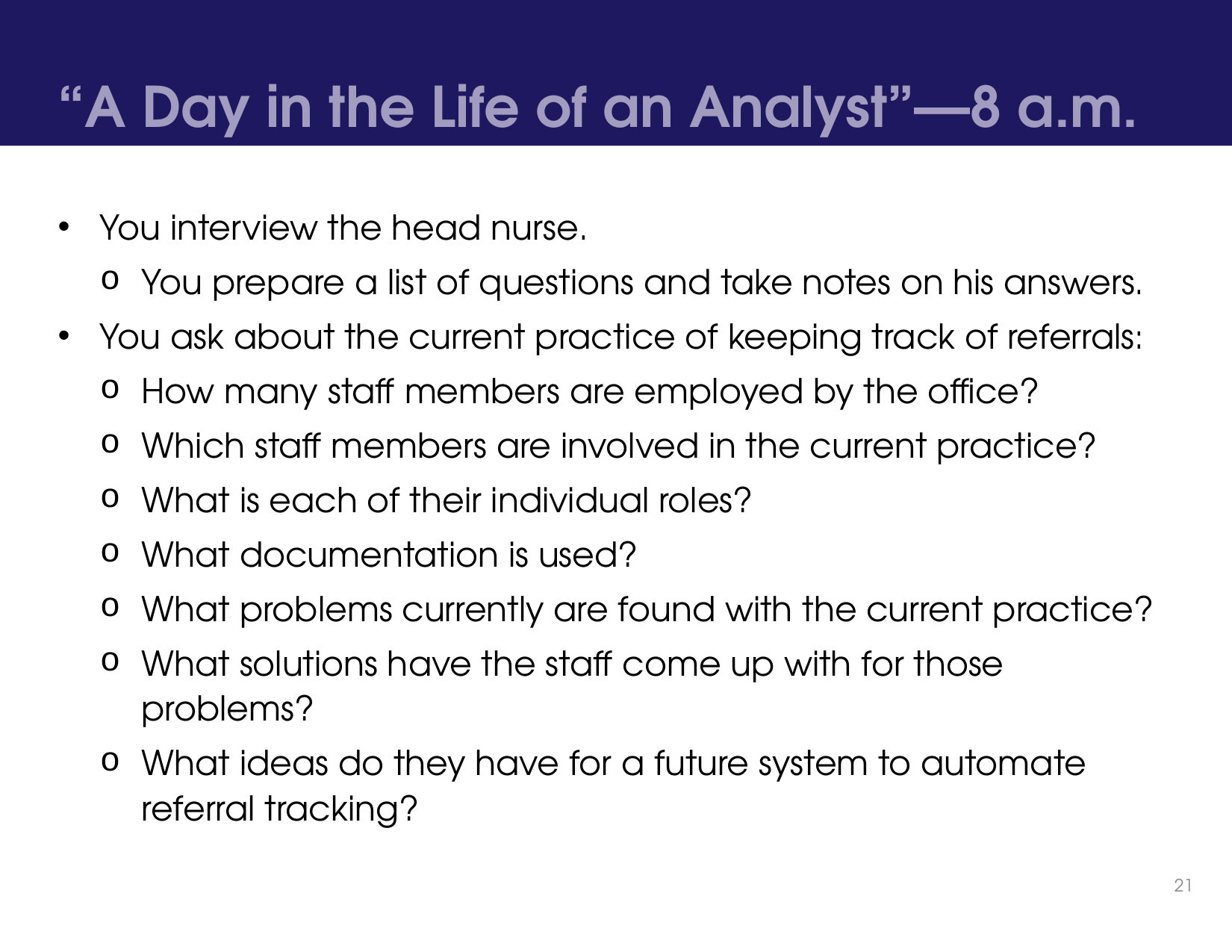

# “A Day in the Life of an Analyst”—8 a.m.
You interview the head nurse.
You prepare a list of questions and take notes on his answers.
You ask about the current practice of keeping track of referrals:
How many staff members are employed by the office?
Which staff members are involved in the current practice?
What is each of their individual roles?
What documentation is used?
What problems currently are found with the current practice?
What solutions have the staff come up with for those problems?
What ideas do they have for a future system to automate referral tracking?

21